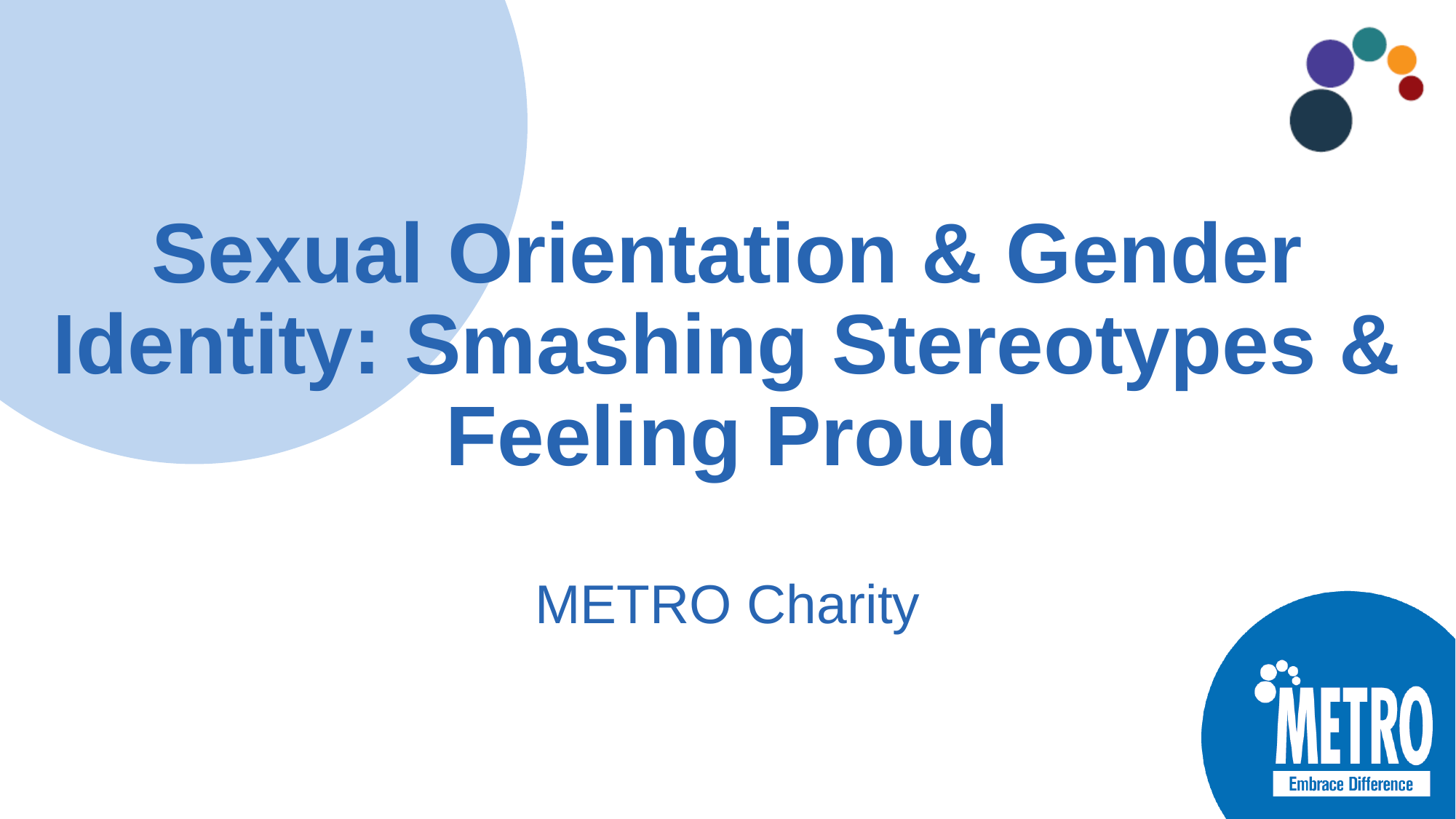

# Sexual Orientation & Gender Identity: Smashing Stereotypes & Feeling Proud
METRO Charity